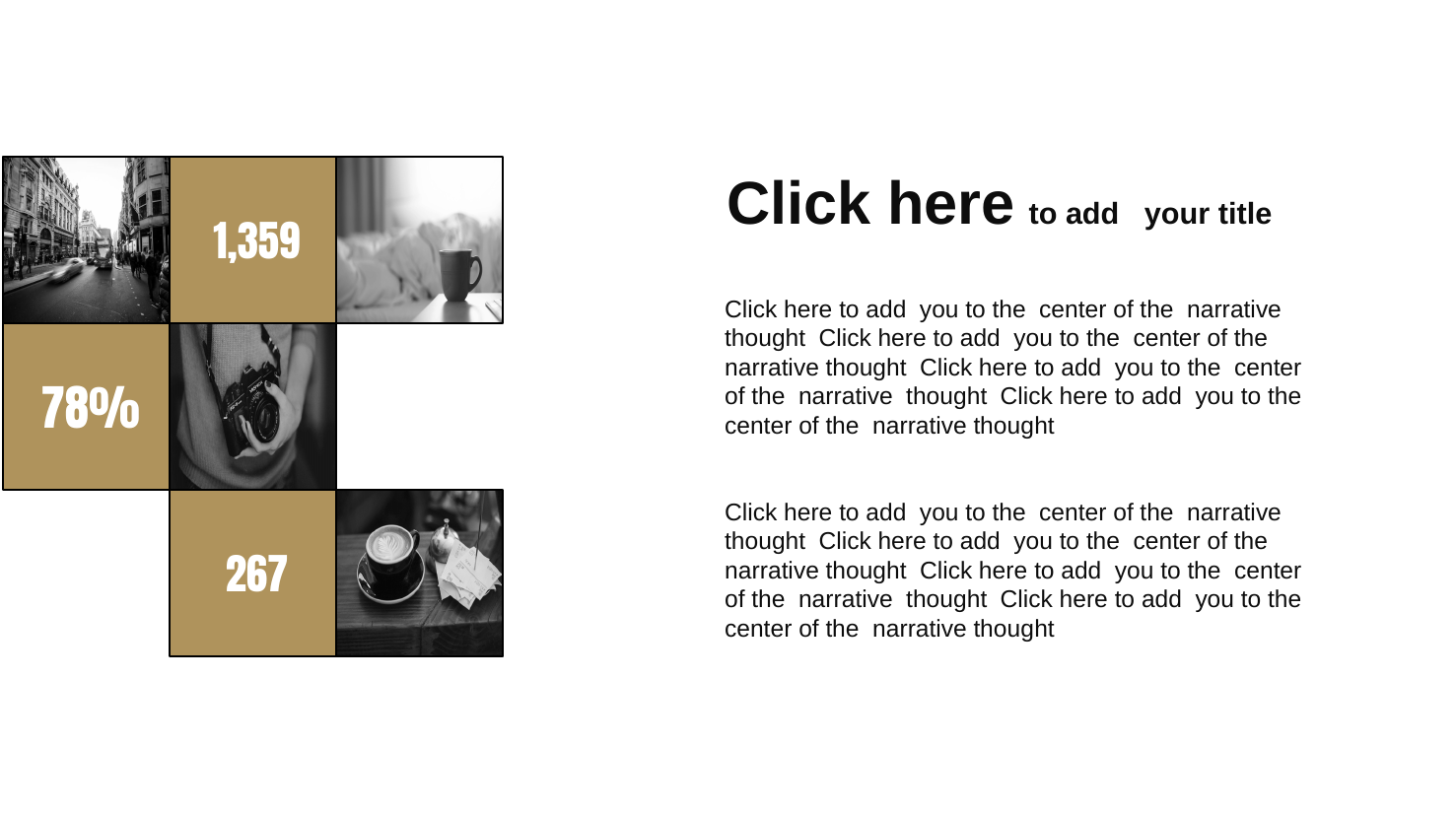

Click here to add   your title

1,359

Click here to add  you to the  center of the  narrative
thought  Click here to add  you to the  center of the
narrative thought  Click here to add  you to the  center
of the  narrative  thought  Click here to add  you to the
center of the  narrative thought

Click here to add  you to the  center of the  narrative
thought  Click here to add  you to the  center of the
narrative thought  Click here to add  you to the  center
of the  narrative  thought  Click here to add  you to the
center of the  narrative thought

78%

267